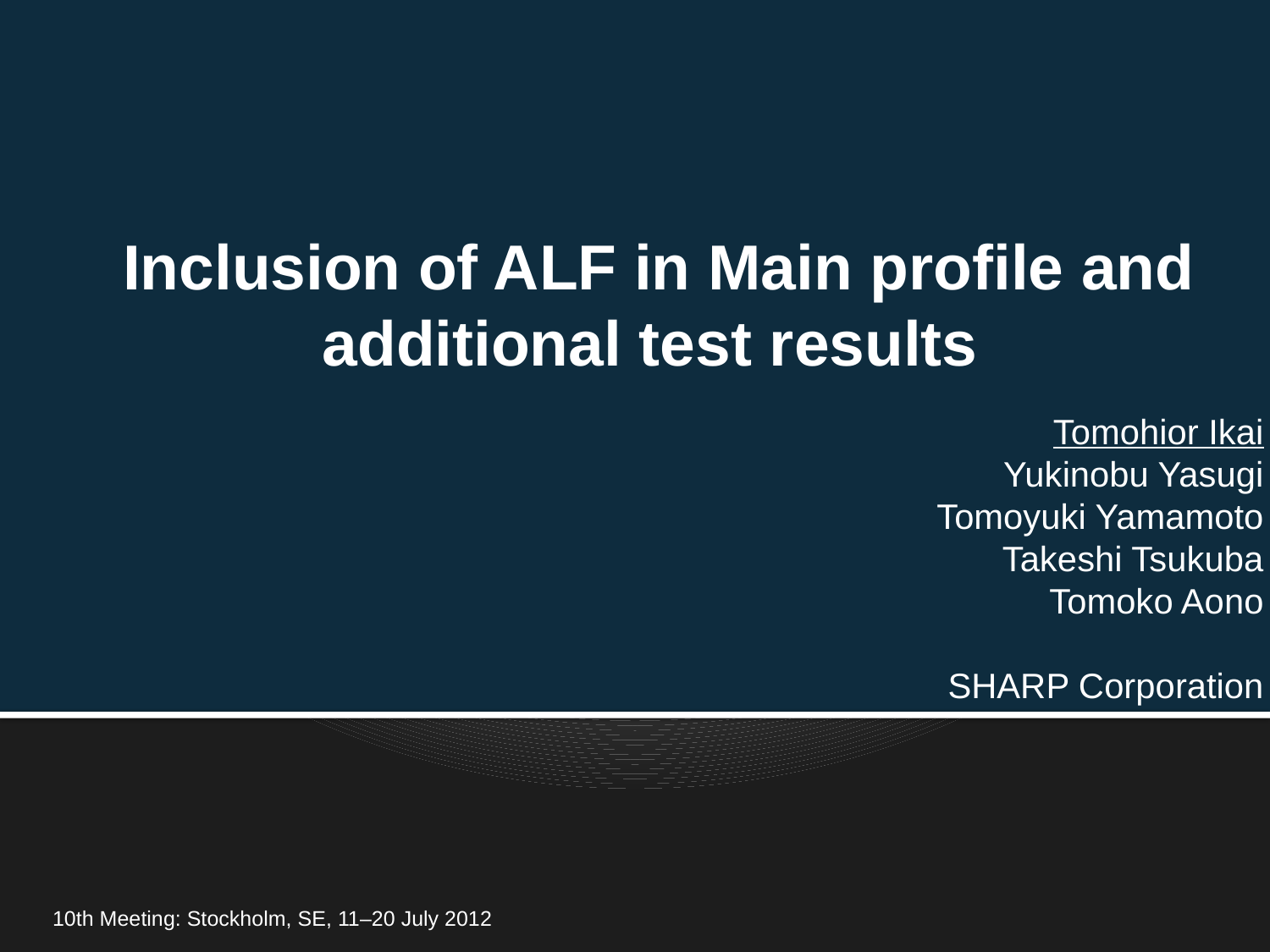

# Inclusion of ALF in Main profile and additional test results
Tomohior Ikai
Yukinobu Yasugi
Tomoyuki Yamamoto
 Takeshi Tsukuba
Tomoko Aono

SHARP Corporation
10th Meeting: Stockholm, SE, 11–20 July 2012